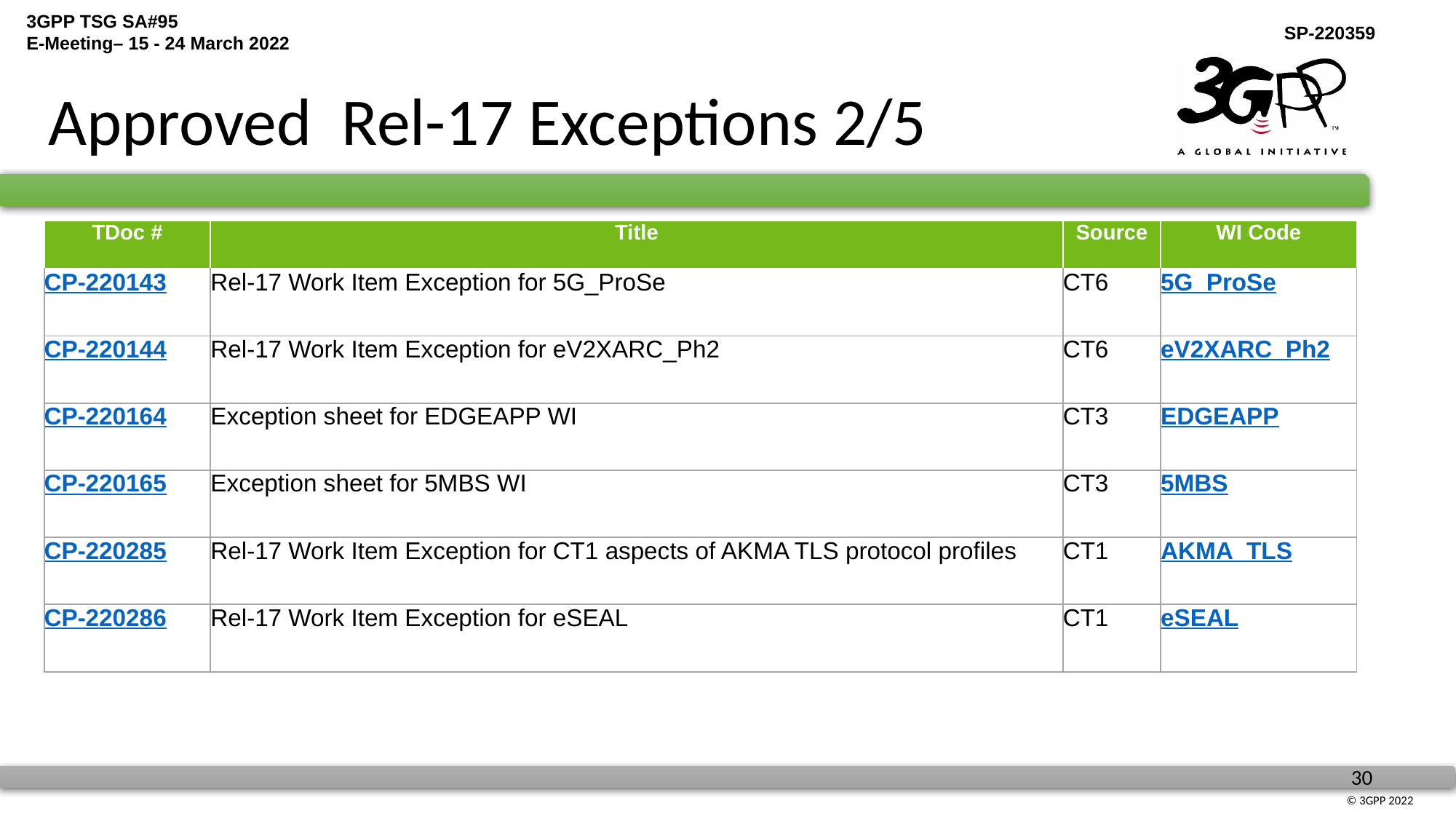

# Approved  Rel-17 Exceptions 2/5
| TDoc # | Title | Source | WI Code |
| --- | --- | --- | --- |
| CP-220143 | Rel-17 Work Item Exception for 5G\_ProSe | CT6 | 5G\_ProSe |
| CP-220144 | Rel-17 Work Item Exception for eV2XARC\_Ph2 | CT6 | eV2XARC\_Ph2 |
| CP-220164 | Exception sheet for EDGEAPP WI | CT3 | EDGEAPP |
| CP-220165 | Exception sheet for 5MBS WI | CT3 | 5MBS |
| CP-220285 | Rel-17 Work Item Exception for CT1 aspects of AKMA TLS protocol profiles | CT1 | AKMA\_TLS |
| CP-220286 | Rel-17 Work Item Exception for eSEAL | CT1 | eSEAL |